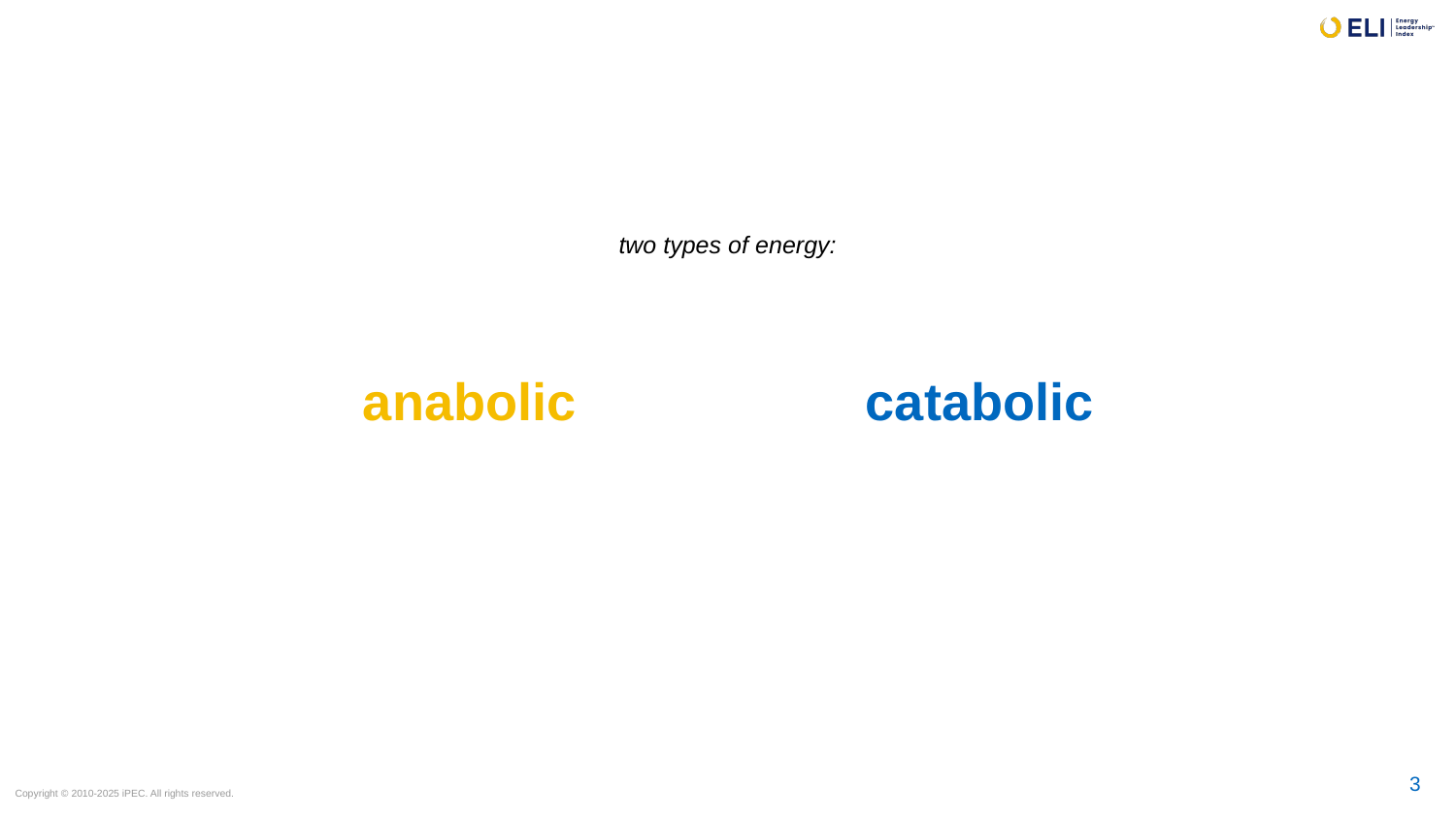

two types of energy:
anabolic
anabolic
catabolic
catabolic
3